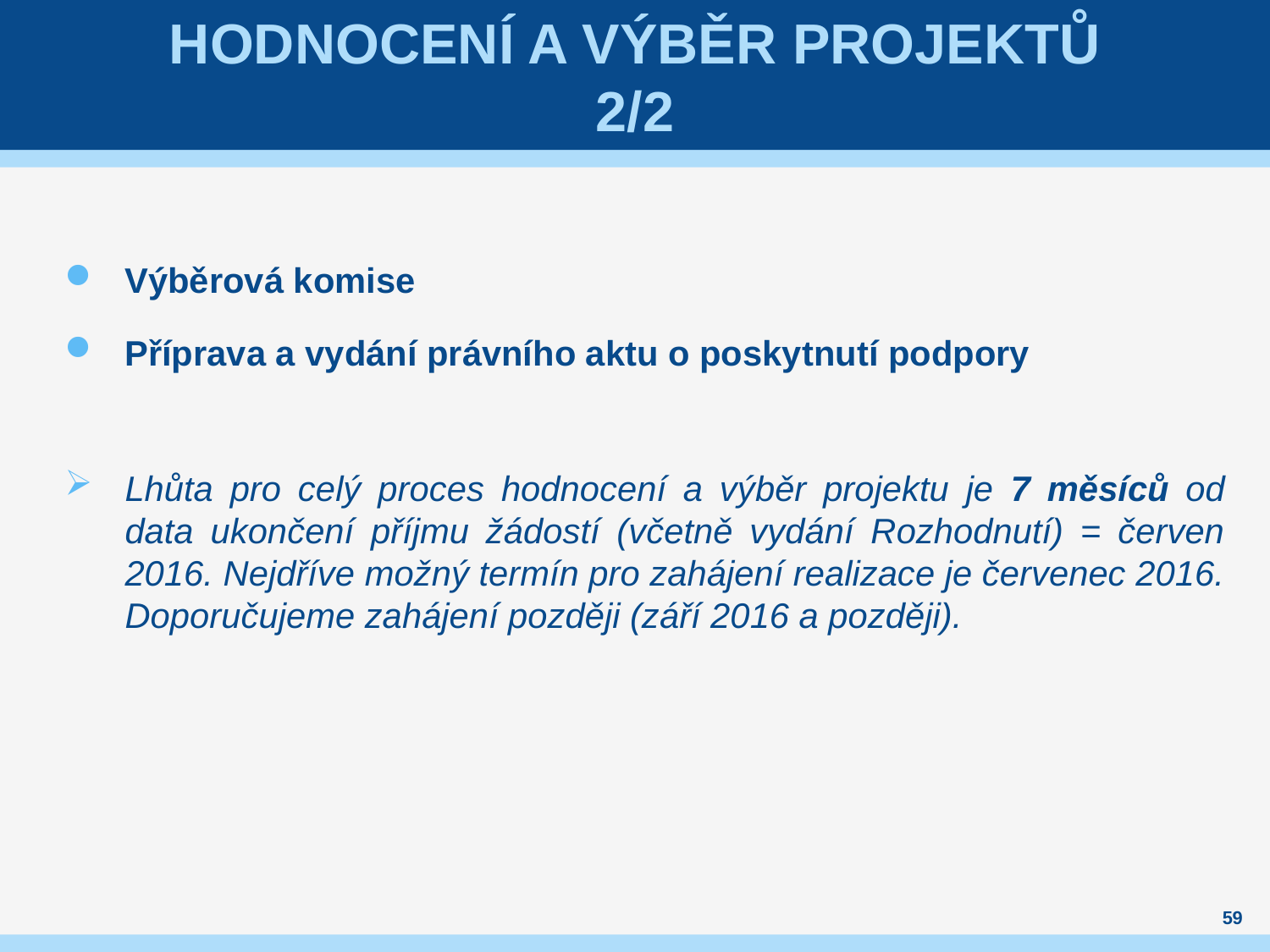

# Hodnocení a výběr projektů 2/2
Výběrová komise
Příprava a vydání právního aktu o poskytnutí podpory

Lhůta pro celý proces hodnocení a výběr projektu je 7 měsíců od data ukončení příjmu žádostí (včetně vydání Rozhodnutí) = červen 2016. Nejdříve možný termín pro zahájení realizace je červenec 2016. Doporučujeme zahájení později (září 2016 a později).

59